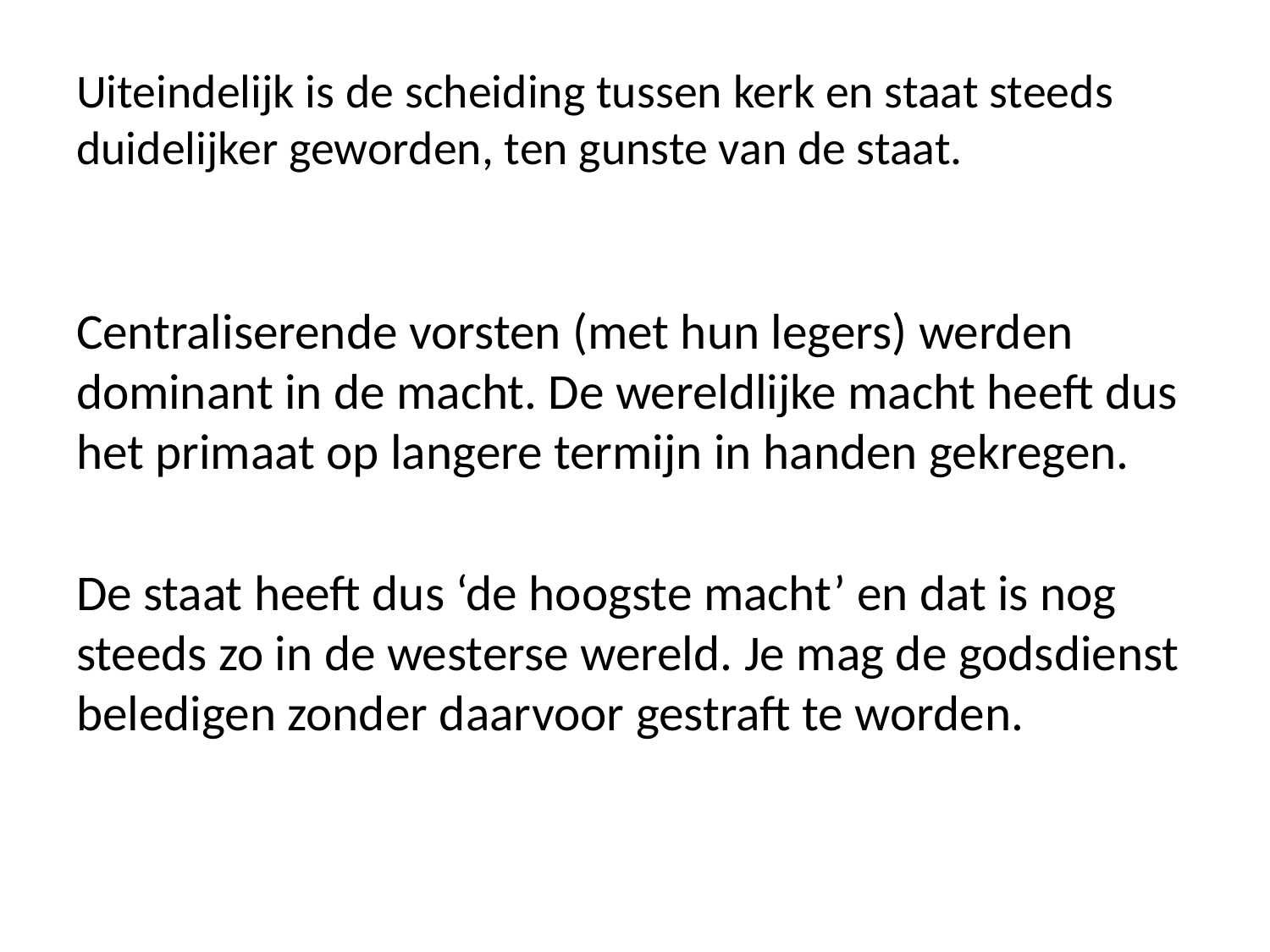

# Uiteindelijk is de scheiding tussen kerk en staat steeds duidelijker geworden, ten gunste van de staat.

Centraliserende vorsten (met hun legers) werden dominant in de macht. De wereldlijke macht heeft dus het primaat op langere termijn in handen gekregen.

De staat heeft dus ‘de hoogste macht’ en dat is nog steeds zo in de westerse wereld. Je mag de godsdienst beledigen zonder daarvoor gestraft te worden.